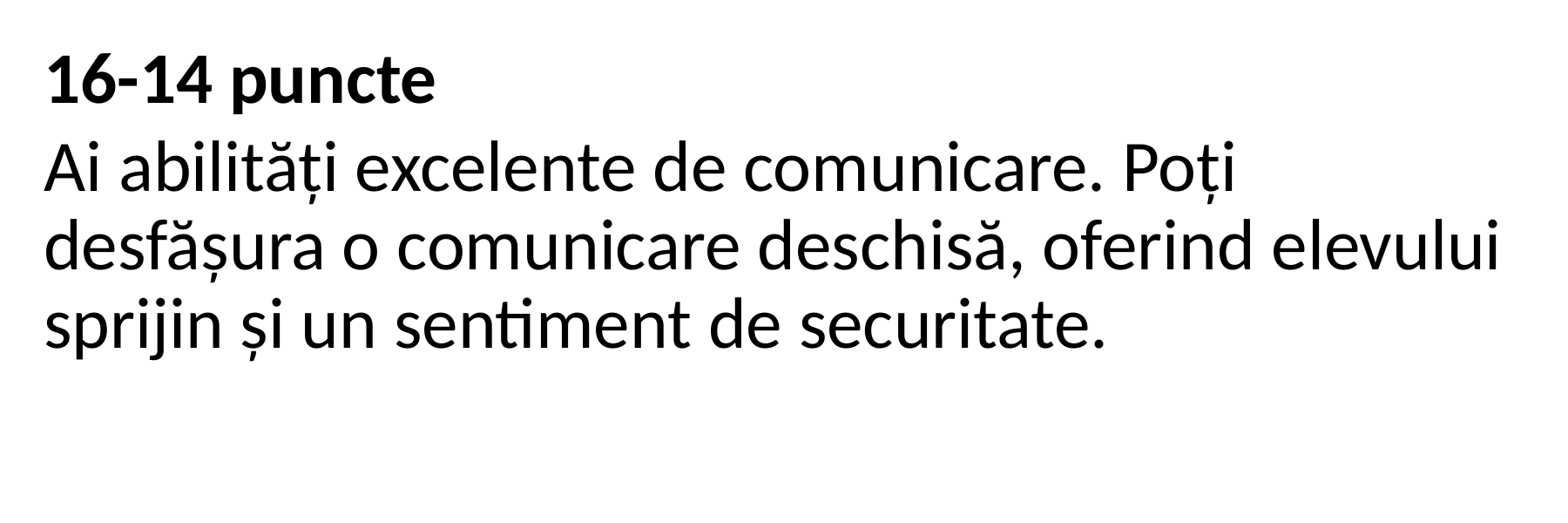

16-14 puncte
Ai abilități excelente de comunicare. Poți desfășura o comunicare deschisă, oferind elevului sprijin și un sentiment de securitate.